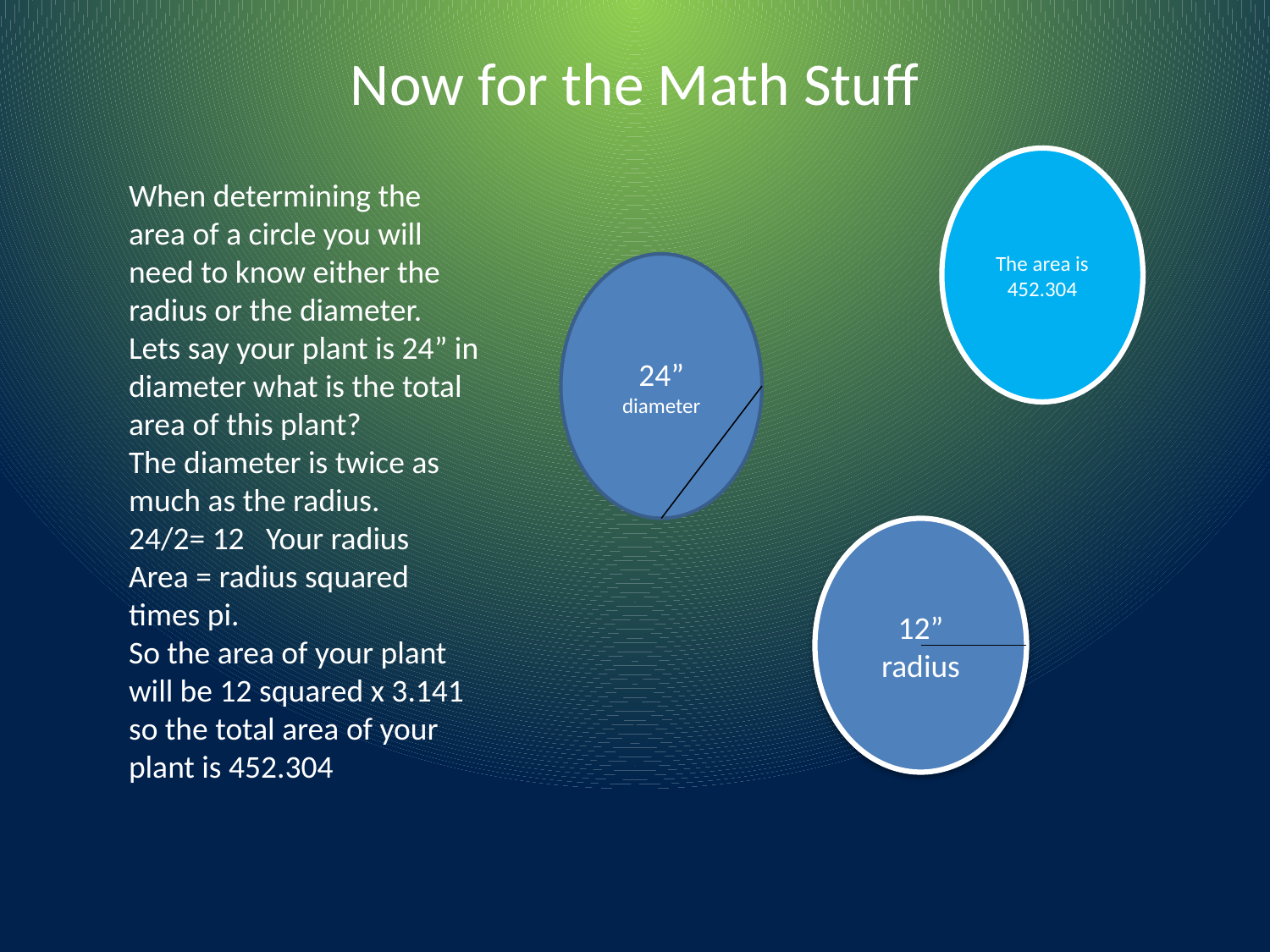

# Now for the Math Stuff
The area is 452.304
When determining the area of a circle you will need to know either the radius or the diameter.  Lets say your plant is 24” in diameter what is the total area of this plant?
The diameter is twice as much as the radius.
24/2= 12   Your radius
Area = radius squared times pi.
So the area of your plant will be 12 squared x 3.141 so the total area of your plant is 452.304
24”
diameter
12” radius